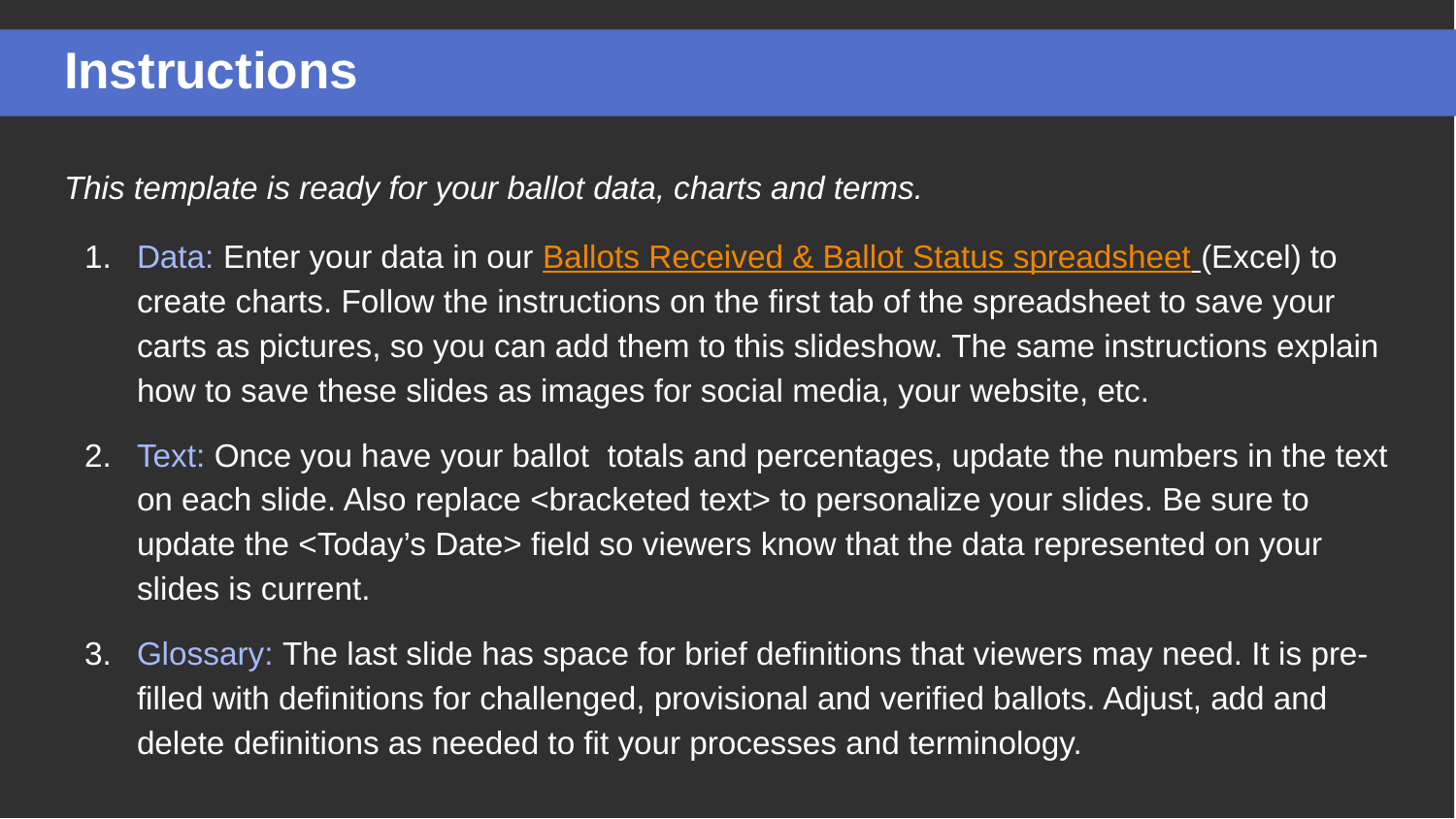

Instructions

This template is ready for your ballot data, charts and terms.
Data: Enter your data in our Ballots Received & Ballot Status spreadsheet (Excel) to create charts. Follow the instructions on the first tab of the spreadsheet to save your carts as pictures, so you can add them to this slideshow. The same instructions explain how to save these slides as images for social media, your website, etc.
Text: Once you have your ballot  totals and percentages, update the numbers in the text on each slide. Also replace <bracketed text> to personalize your slides. Be sure to update the <Today’s Date> field so viewers know that the data represented on your slides is current.
Glossary: The last slide has space for brief definitions that viewers may need. It is pre-filled with definitions for challenged, provisional and verified ballots. Adjust, add and delete definitions as needed to fit your processes and terminology.